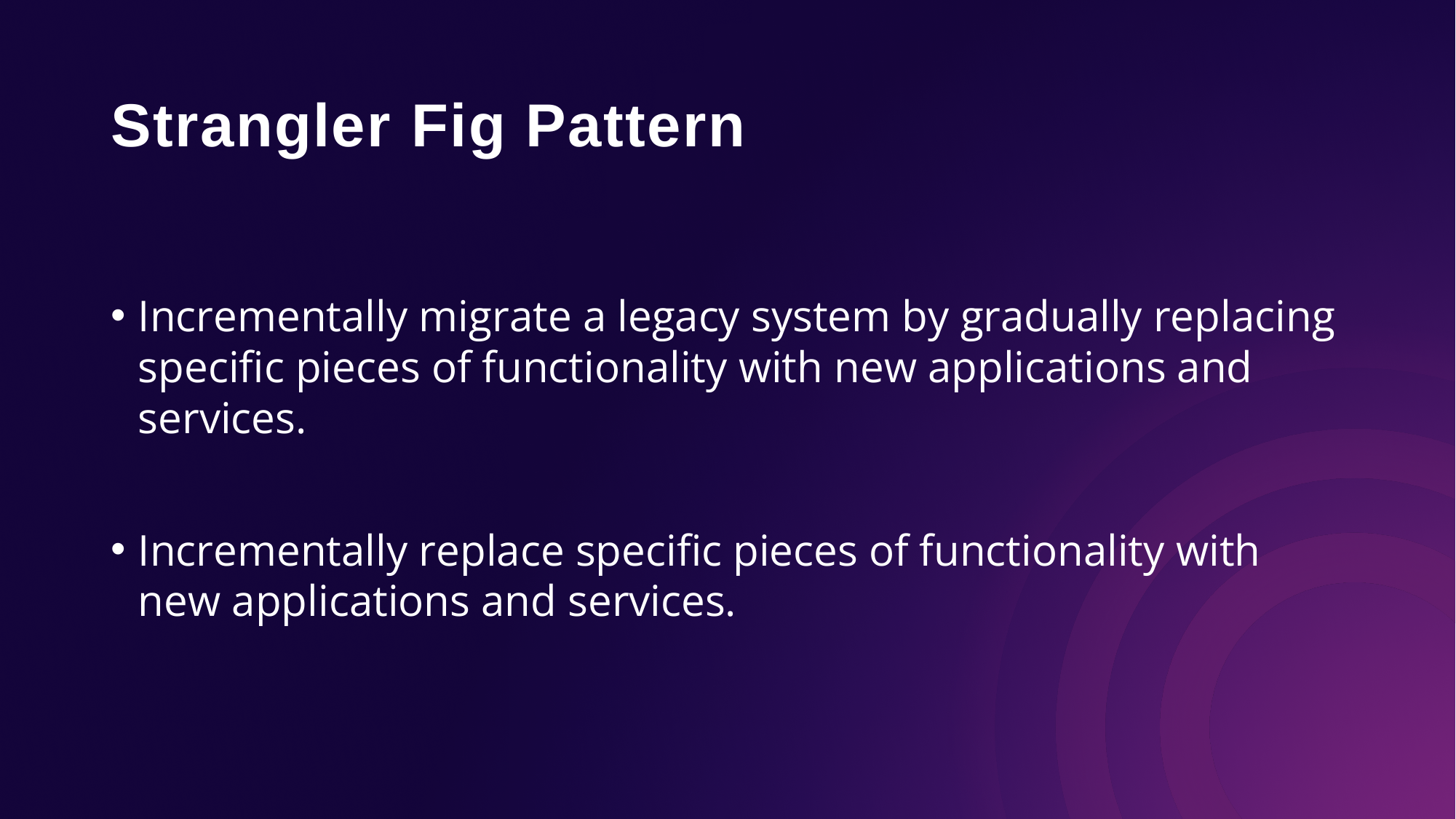

# Strangler Fig Pattern

Incrementally migrate a legacy system by gradually replacing specific pieces of functionality with new applications and services.

Incrementally replace specific pieces of functionality with new applications and services.